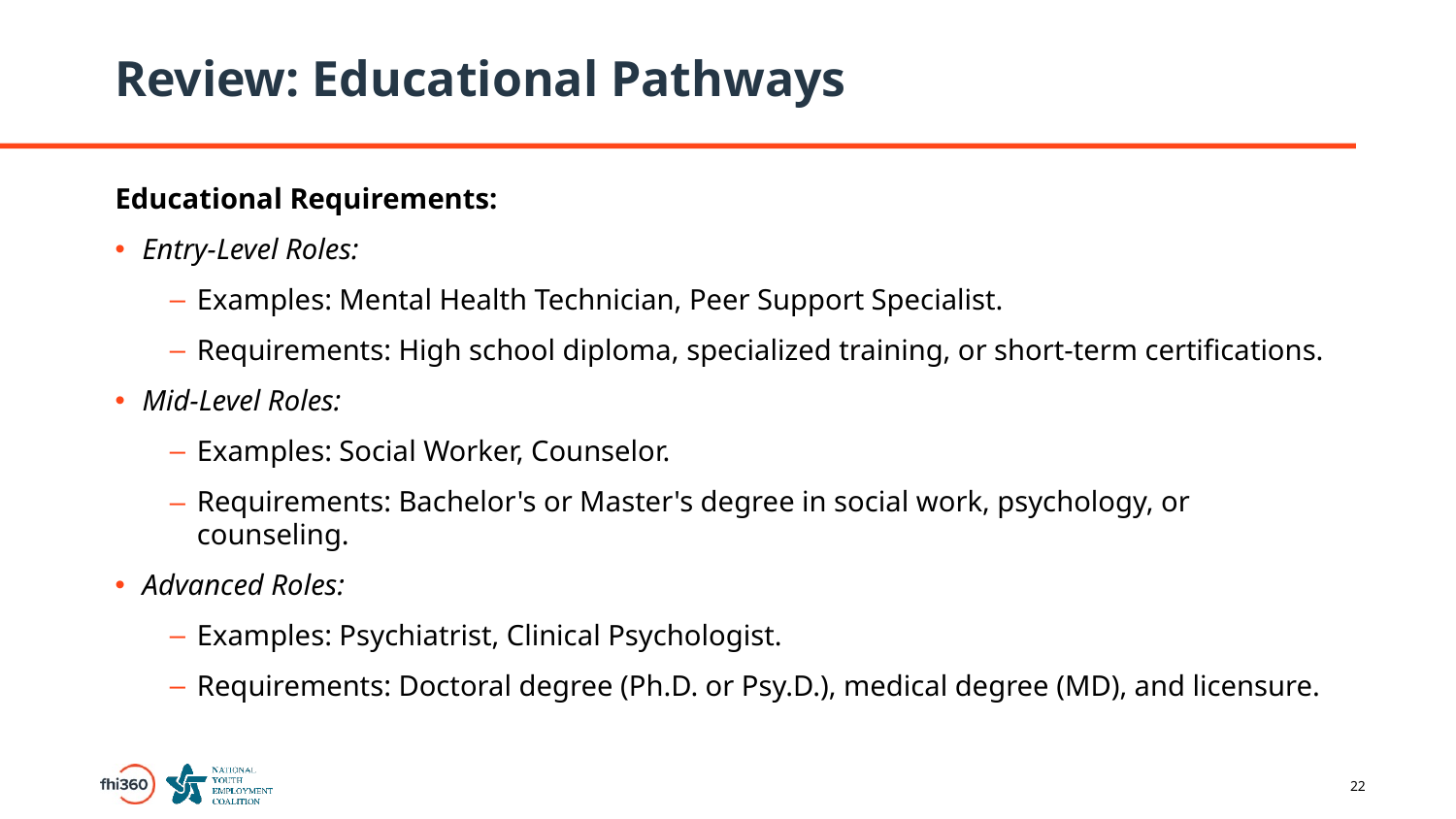

# Review: Educational Pathways
Educational Requirements:
Entry-Level Roles:
Examples: Mental Health Technician, Peer Support Specialist.
Requirements: High school diploma, specialized training, or short-term certifications.
Mid-Level Roles:
Examples: Social Worker, Counselor.
Requirements: Bachelor's or Master's degree in social work, psychology, or counseling.
Advanced Roles:
Examples: Psychiatrist, Clinical Psychologist.
Requirements: Doctoral degree (Ph.D. or Psy.D.), medical degree (MD), and licensure.